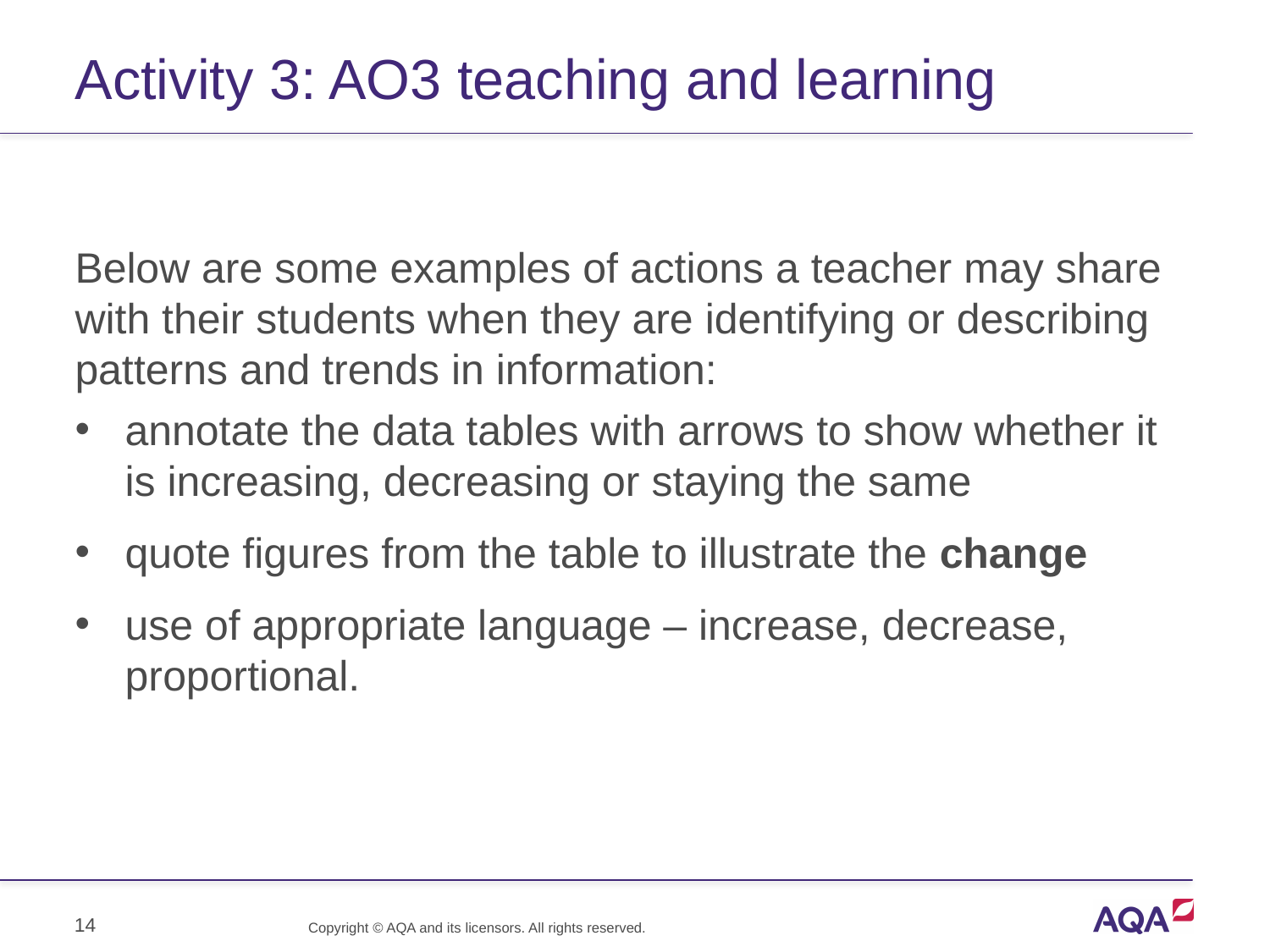

# Activity 3: AO3 teaching and learning
Below are some examples of actions a teacher may share with their students when they are identifying or describing patterns and trends in information:
annotate the data tables with arrows to show whether it is increasing, decreasing or staying the same
quote figures from the table to illustrate the change
use of appropriate language – increase, decrease, proportional.
14
Copyright © AQA and its licensors. All rights reserved.